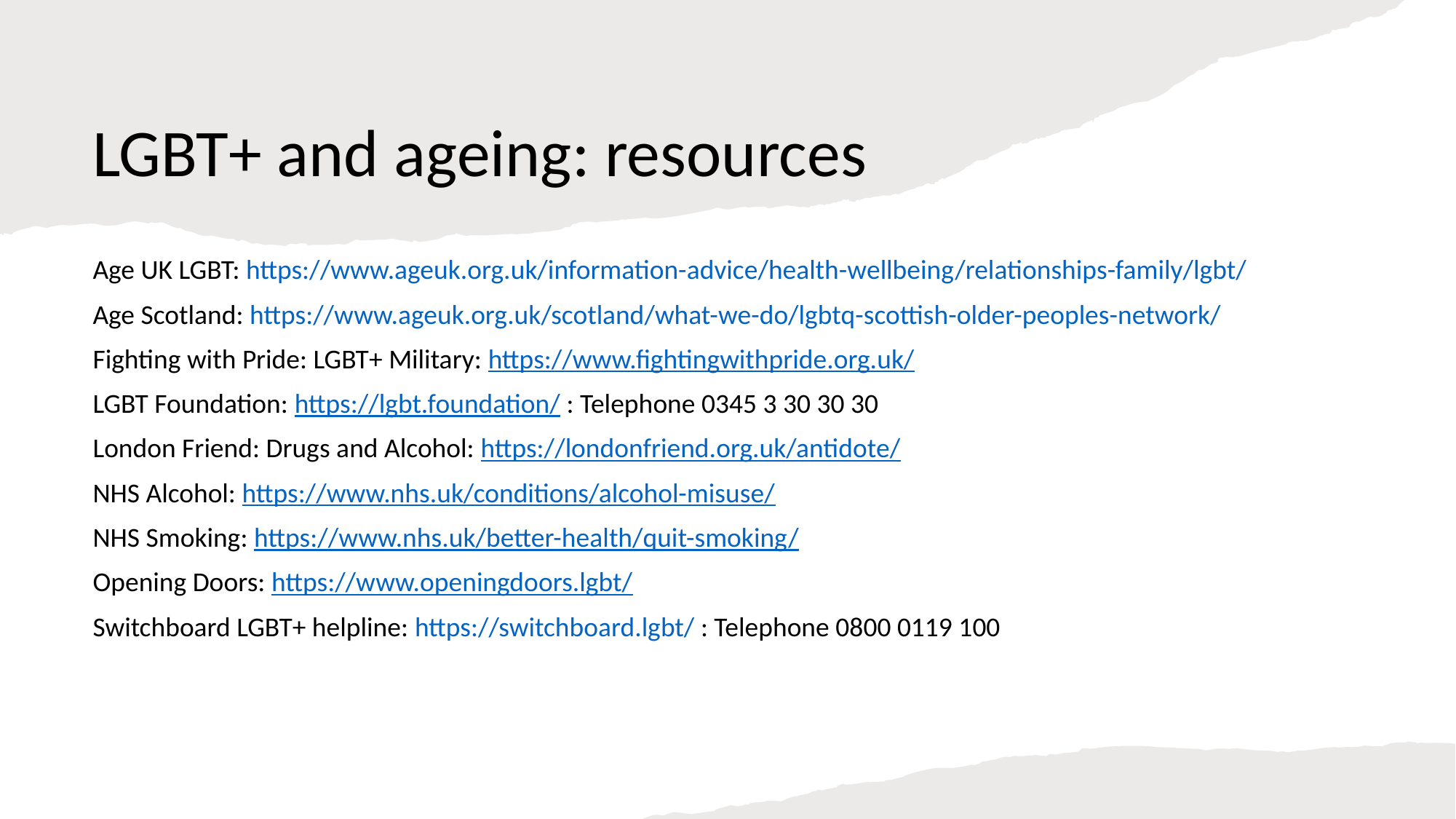

# LGBT+ and ageing: resources
Age UK LGBT: https://www.ageuk.org.uk/information-advice/health-wellbeing/relationships-family/lgbt/
Age Scotland: https://www.ageuk.org.uk/scotland/what-we-do/lgbtq-scottish-older-peoples-network/
Fighting with Pride: LGBT+ Military: https://www.fightingwithpride.org.uk/
LGBT Foundation: https://lgbt.foundation/ : Telephone 0345 3 30 30 30
London Friend: Drugs and Alcohol: https://londonfriend.org.uk/antidote/
NHS Alcohol: https://www.nhs.uk/conditions/alcohol-misuse/
NHS Smoking: https://www.nhs.uk/better-health/quit-smoking/
Opening Doors: https://www.openingdoors.lgbt/
Switchboard LGBT+ helpline: https://switchboard.lgbt/ : Telephone 0800 0119 100